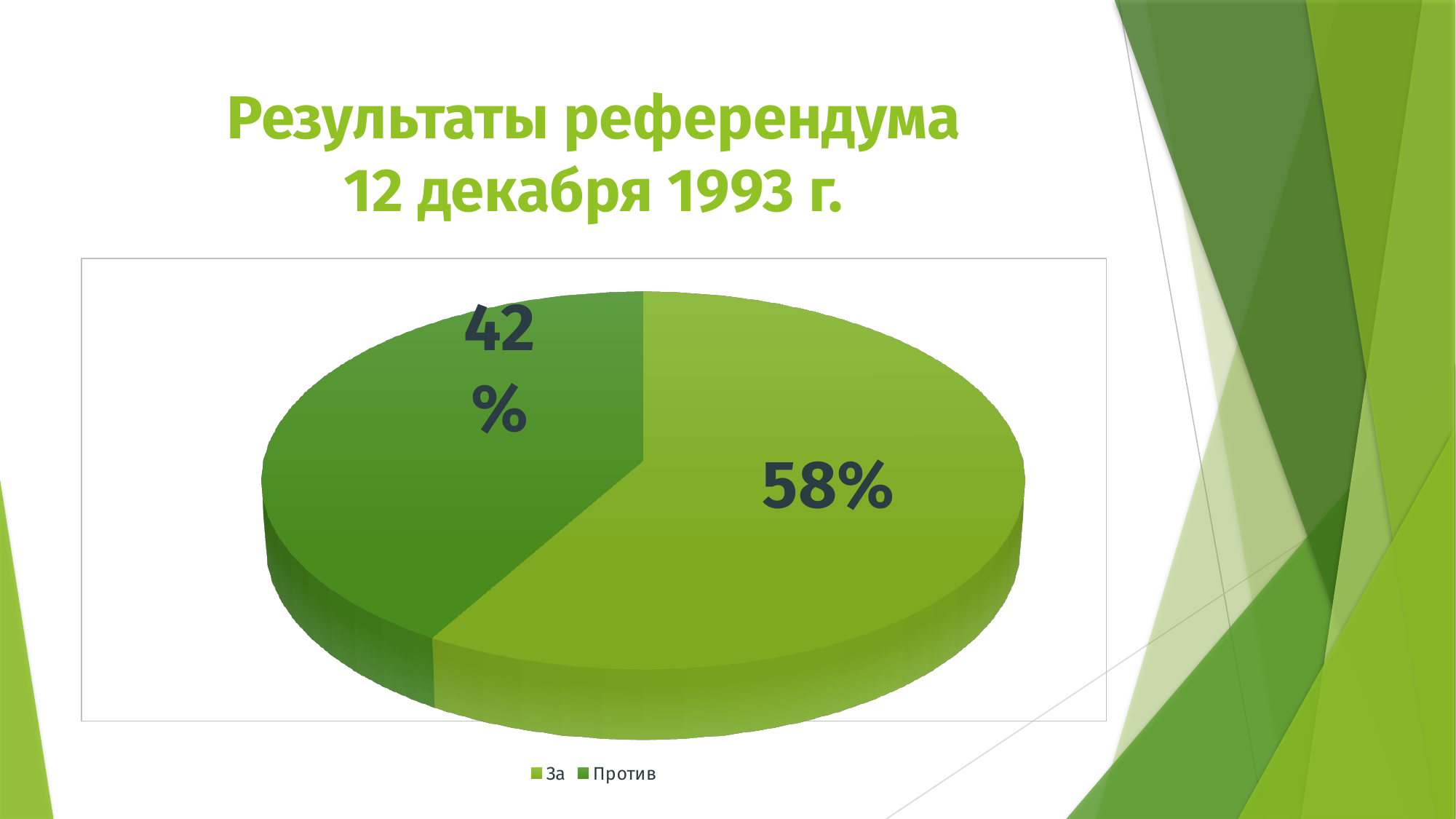

# Результаты референдума 12 декабря 1993 г.

[unsupported chart]

### Chart

| Category |
|---|